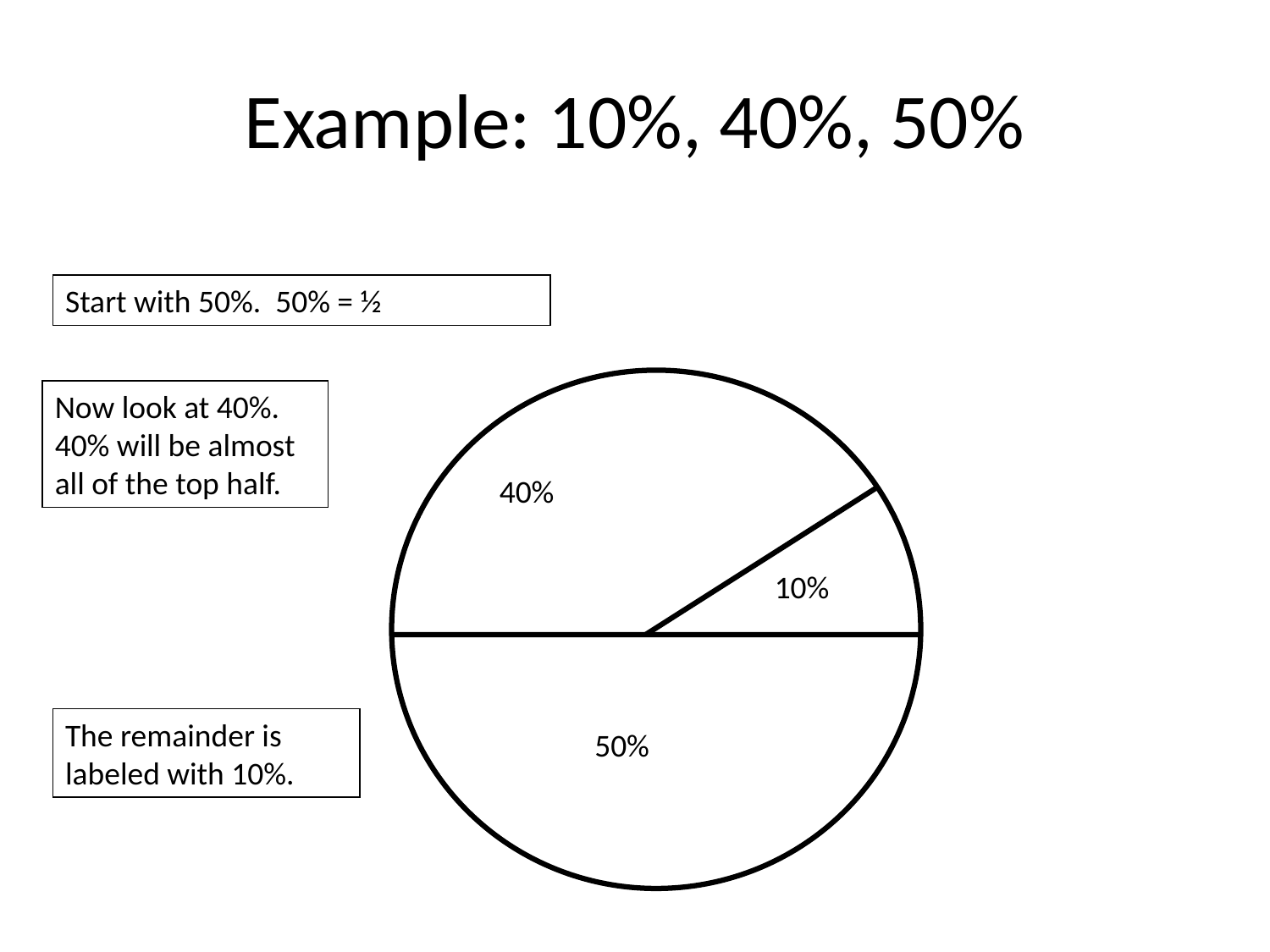

# Example: 10%, 40%, 50%
Start with 50%.  50% = ½

Now look at 40%.  40% will be almost all of the top half.
40%

10%

The remainder is labeled with 10%.
50%